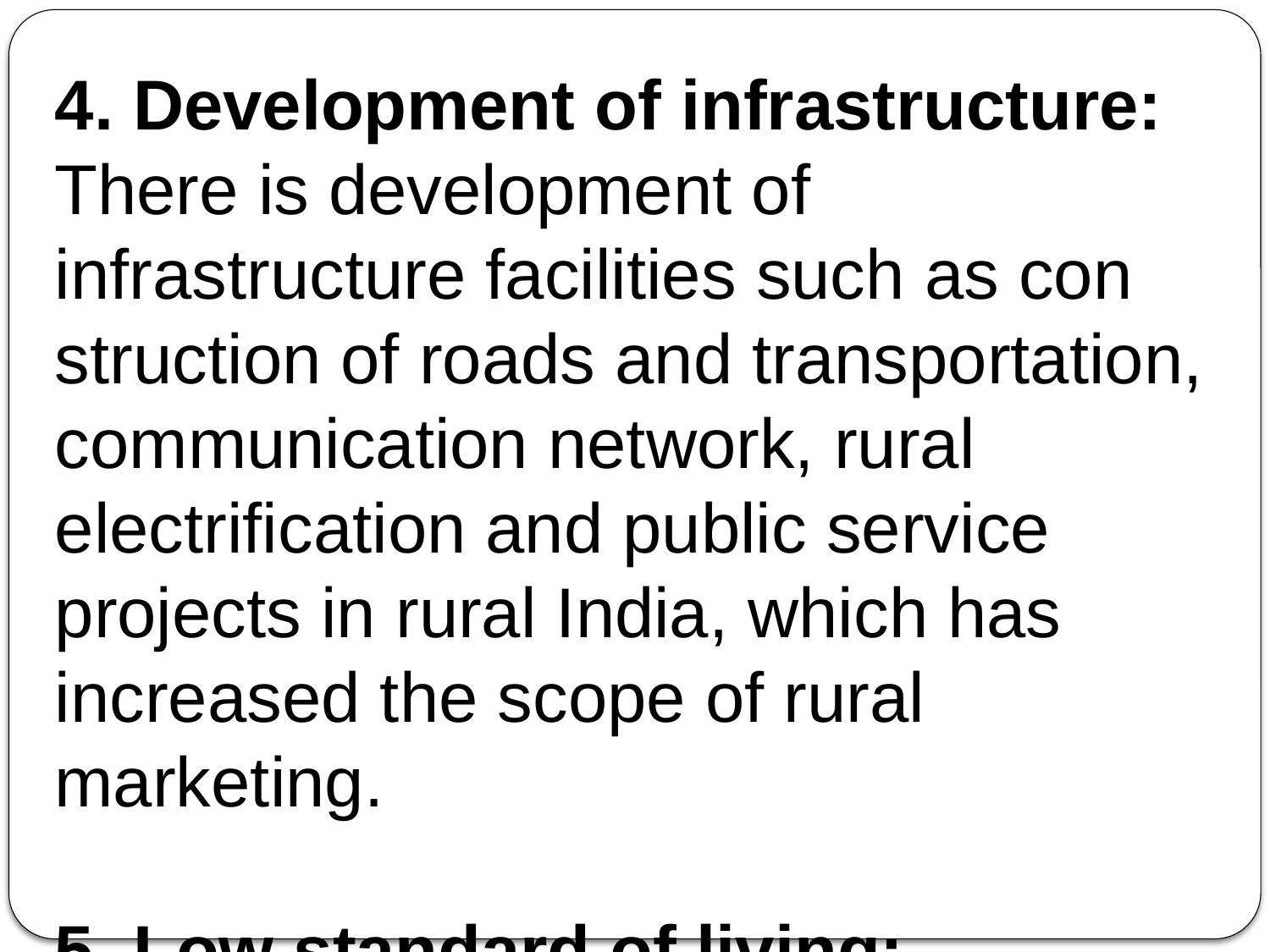

4. Development of infrastructure:
There is development of infrastructure facilities such as con­struction of roads and transportation, communication network, rural electrification and public service projects in rural India, which has increased the scope of rural marketing.

5. Low standard of living: